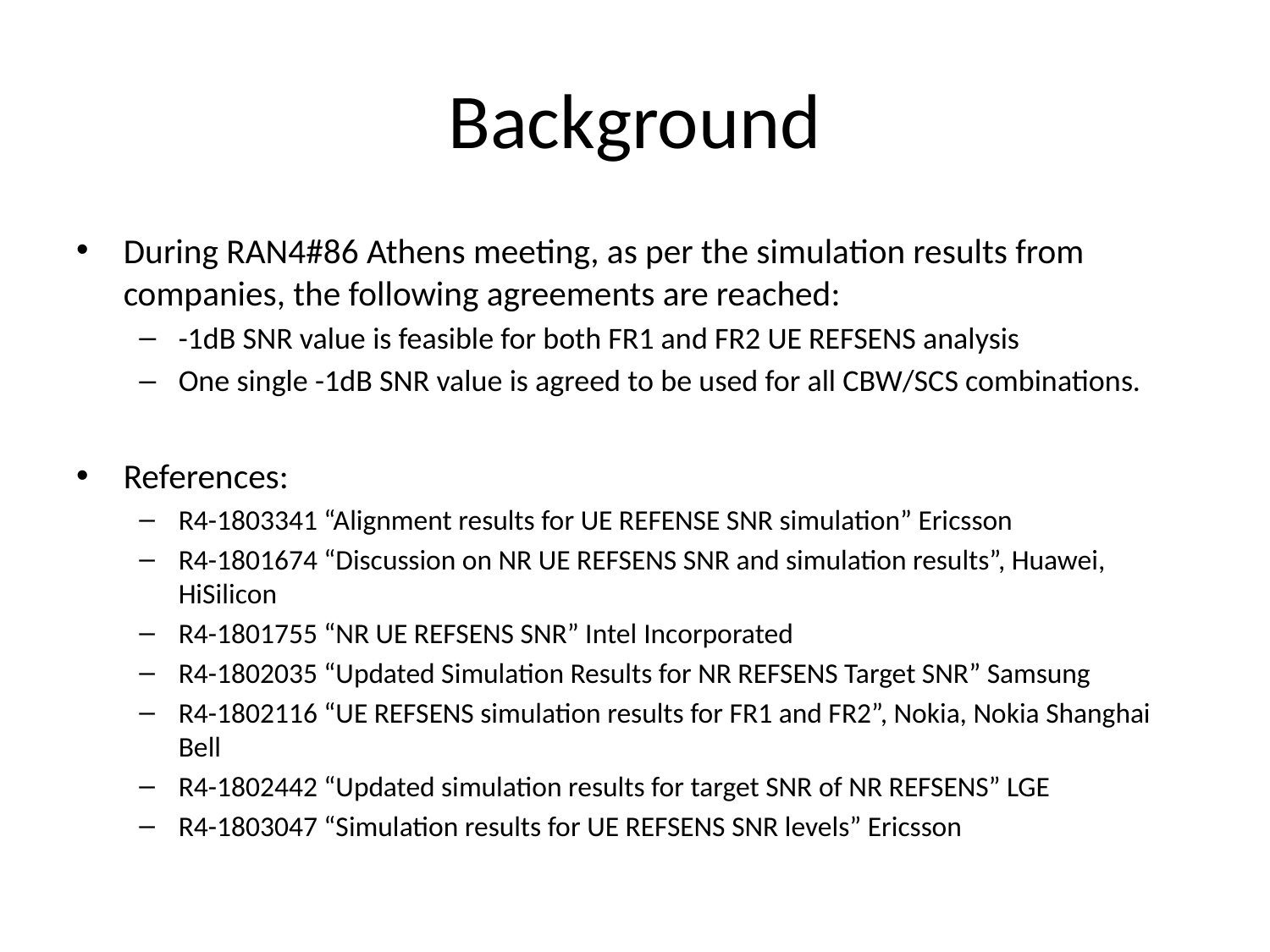

# Background
During RAN4#86 Athens meeting, as per the simulation results from companies, the following agreements are reached:
-1dB SNR value is feasible for both FR1 and FR2 UE REFSENS analysis
One single -1dB SNR value is agreed to be used for all CBW/SCS combinations.

References:
R4-1803341 “Alignment results for UE REFENSE SNR simulation” Ericsson
R4-1801674 “Discussion on NR UE REFSENS SNR and simulation results”, Huawei, HiSilicon
R4-1801755 “NR UE REFSENS SNR” Intel Incorporated
R4-1802035 “Updated Simulation Results for NR REFSENS Target SNR” Samsung
R4-1802116 “UE REFSENS simulation results for FR1 and FR2”, Nokia, Nokia Shanghai Bell
R4-1802442 “Updated simulation results for target SNR of NR REFSENS” LGE
R4-1803047 “Simulation results for UE REFSENS SNR levels” Ericsson